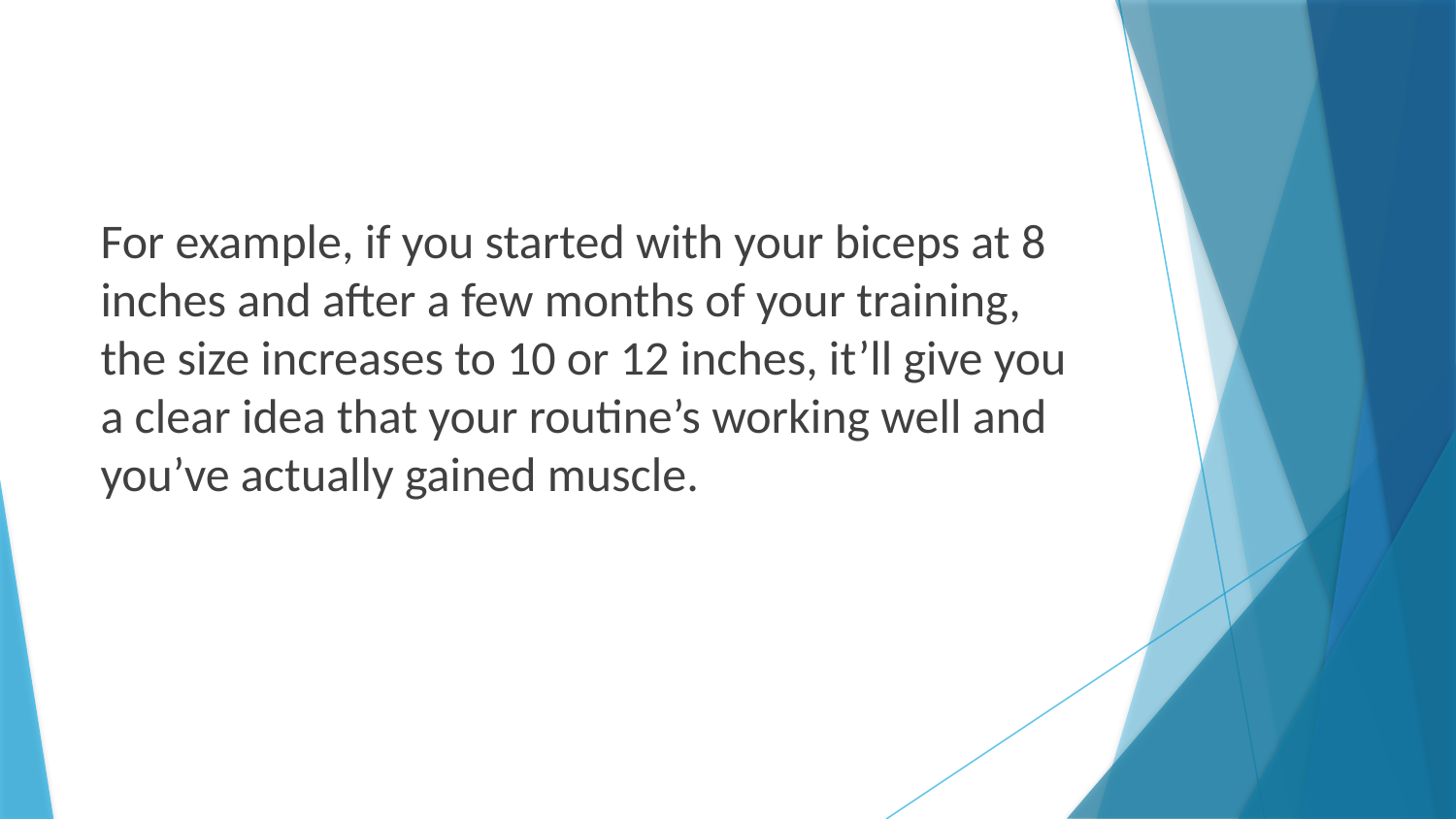

For example, if you started with your biceps at 8 inches and after a few months of your training, the size increases to 10 or 12 inches, it’ll give you a clear idea that your routine’s working well and you’ve actually gained muscle.